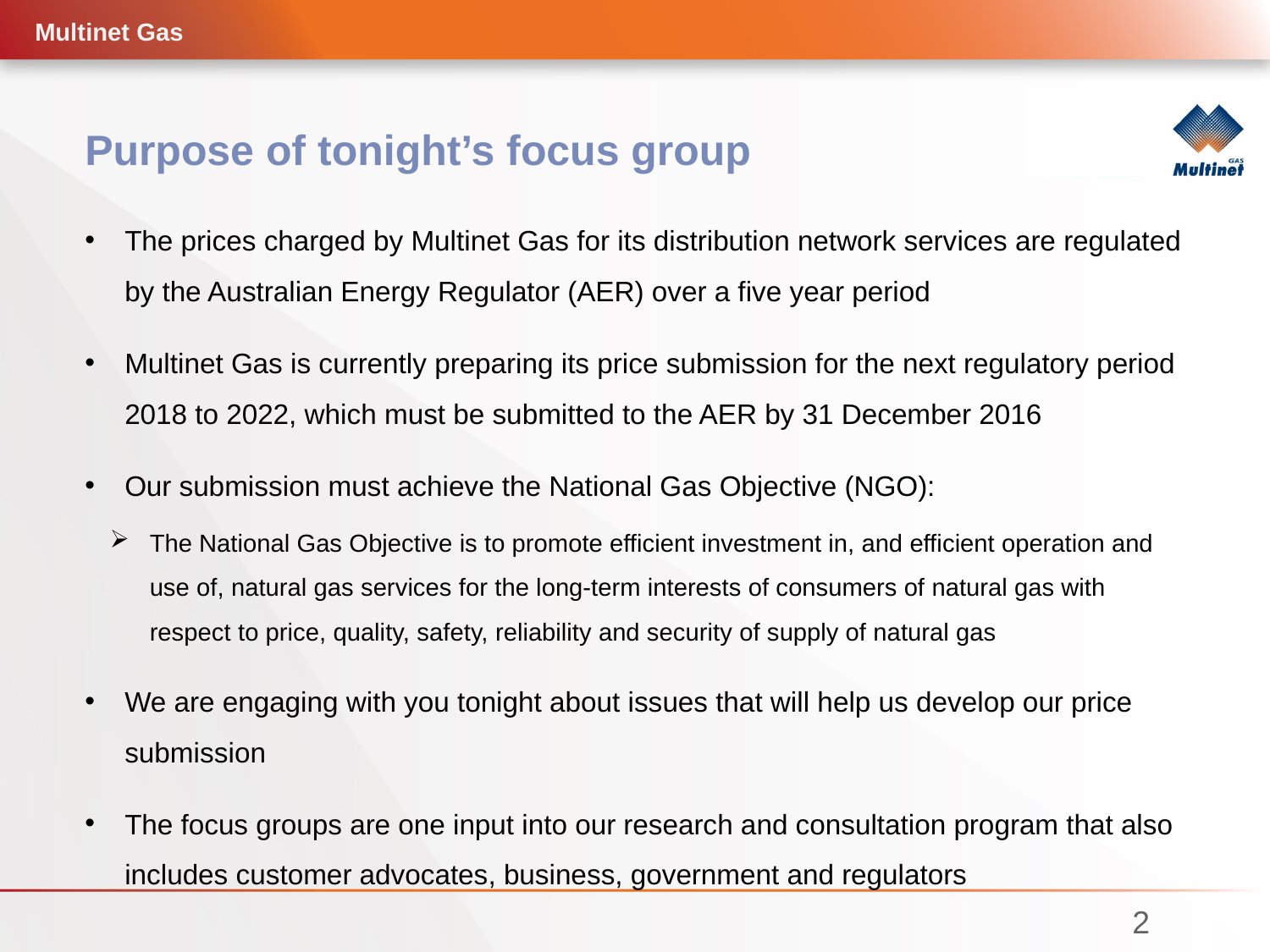

Multinet Gas

# Purpose of tonight’s focus group
The prices charged by Multinet Gas for its distribution network services are regulated by the Australian Energy Regulator (AER) over a five year period
Multinet Gas is currently preparing its price submission for the next regulatory period 2018 to 2022, which must be submitted to the AER by 31 December 2016
Our submission must achieve the National Gas Objective (NGO):
The National Gas Objective is to promote efficient investment in, and efficient operation and use of, natural gas services for the long-term interests of consumers of natural gas with respect to price, quality, safety, reliability and security of supply of natural gas
We are engaging with you tonight about issues that will help us develop our price submission
The focus groups are one input into our research and consultation program that also includes customer advocates, business, government and regulators

2